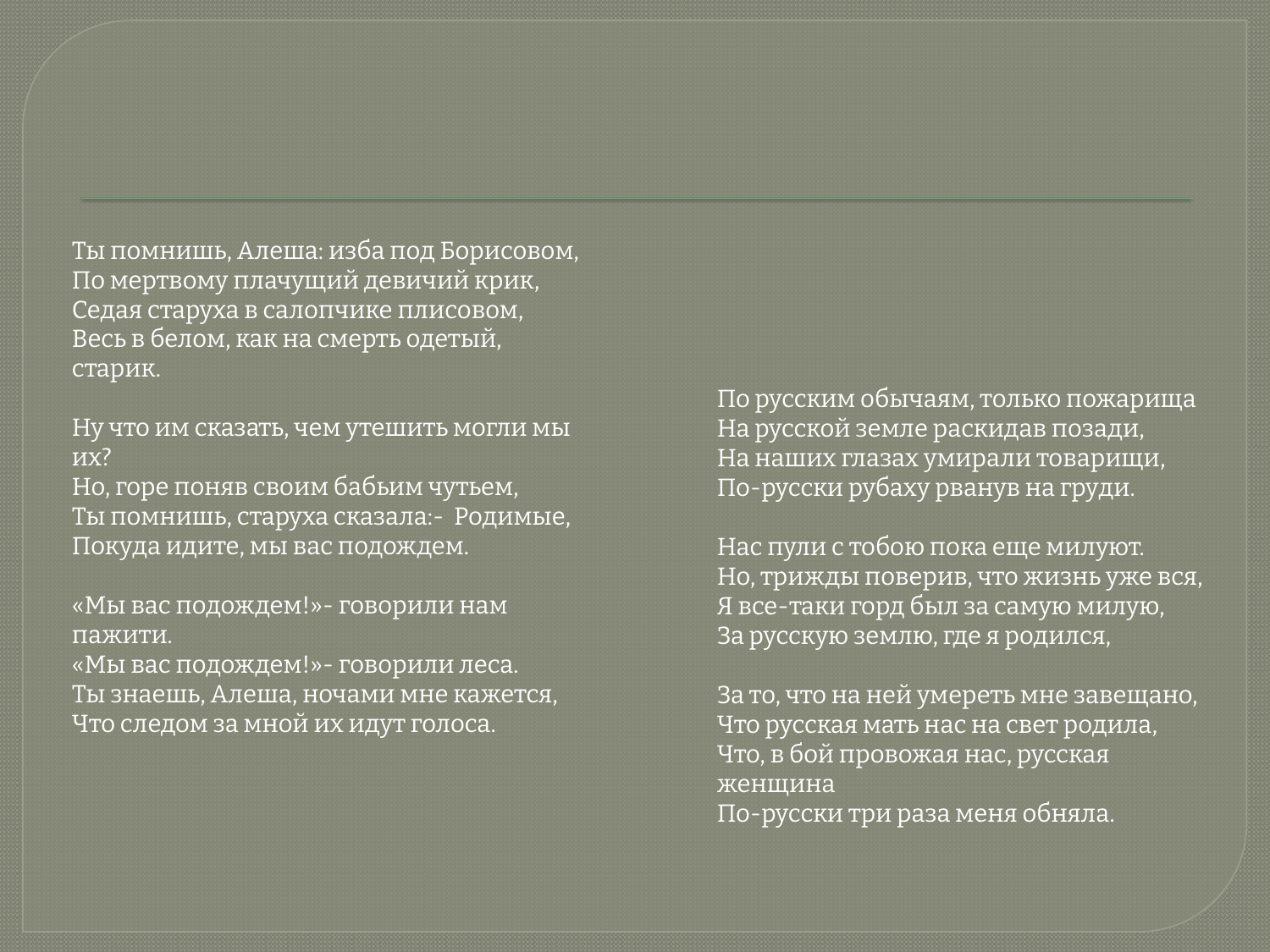

Ты помнишь, Алеша: изба под Борисовом,
По мертвому плачущий девичий крик,
Седая старуха в салопчике плисовом,
Весь в белом, как на смерть одетый, старик.

Ну что им сказать, чем утешить могли мы их?
Но, горе поняв своим бабьим чутьем,
Ты помнишь, старуха сказала:-  Родимые,
Покуда идите, мы вас подождем.

«Мы вас подождем!»- говорили нам пажити.
«Мы вас подождем!»- говорили леса.
Ты знаешь, Алеша, ночами мне кажется,
Что следом за мной их идут голоса.
По русским обычаям, только пожарища
На русской земле раскидав позади,
На наших глазах умирали товарищи,
По-русски рубаху рванув на груди.

Нас пули с тобою пока еще милуют.
Но, трижды поверив, что жизнь уже вся,
Я все-таки горд был за самую милую,
За русскую землю, где я родился,

За то, что на ней умереть мне завещано,
Что русская мать нас на свет родила,
Что, в бой провожая нас, русская женщина
По-русски три раза меня обняла.